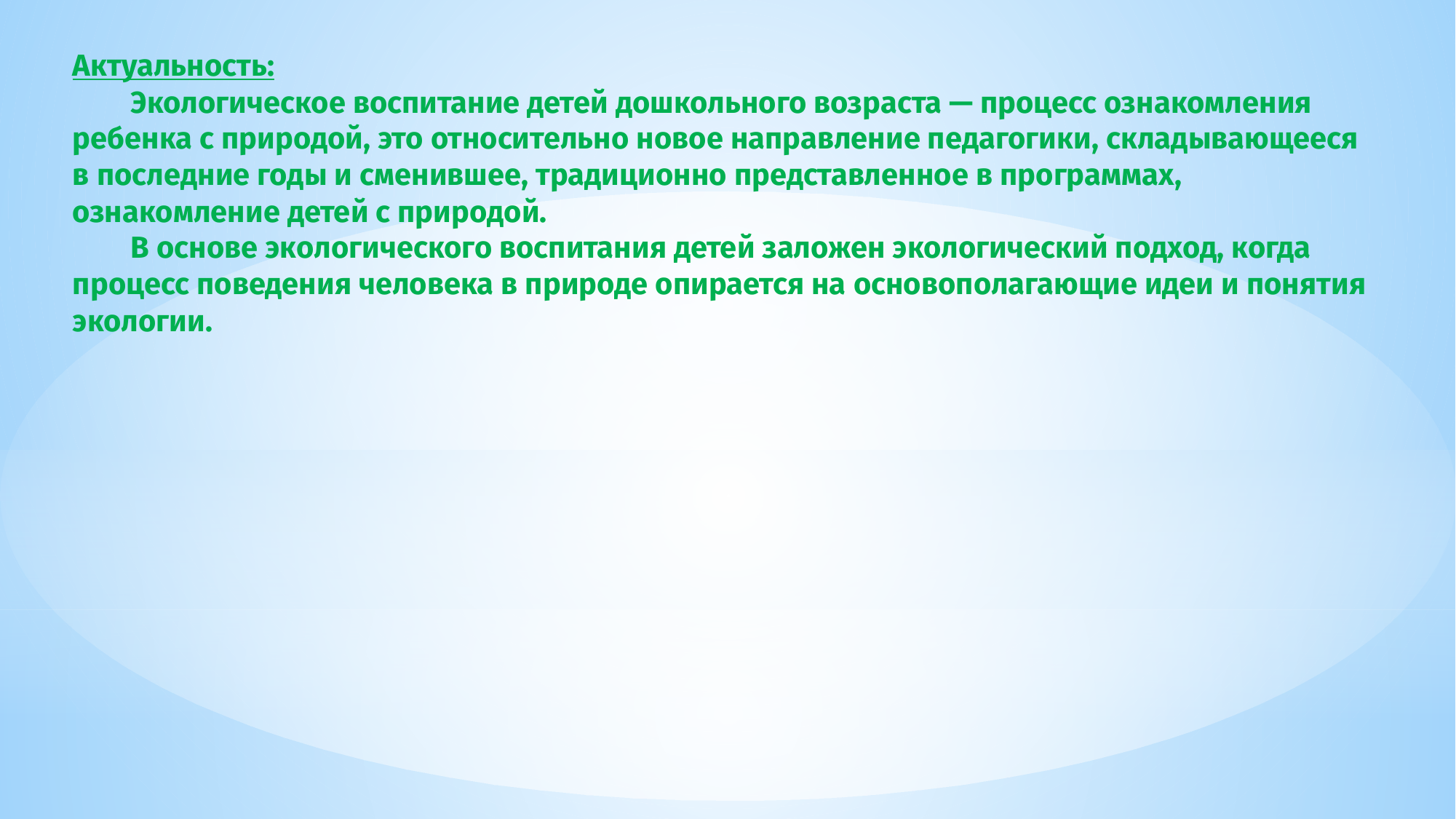

# Актуальность:         Экологическое воспитание детей дошкольного возраста — процесс ознакомления ребенка с природой, это относительно новое направление педагогики, складывающееся в последние годы и сменившее, традиционно представленное в программах, ознакомление детей с природой.         В основе экологического воспитания детей заложен экологический подход, когда процесс поведения человека в природе опирается на основополагающие идеи и понятия экологии.